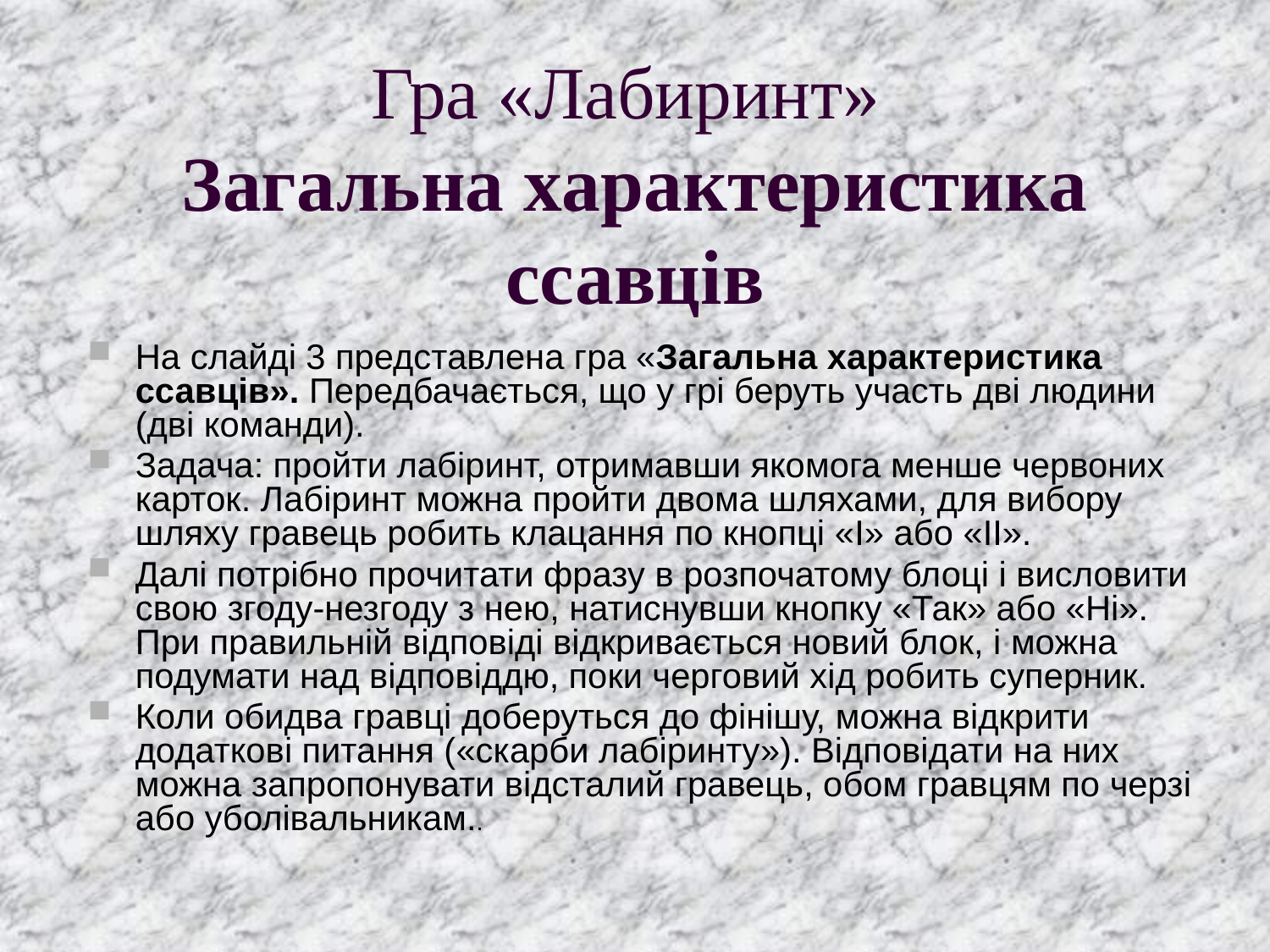

# Гра «Лабиринт» Загальна характеристика ссавців
На слайді 3 представлена ​​гра «Загальна характеристика ссавців». Передбачається, що у грі беруть участь дві людини (дві команди).
Задача: пройти лабіринт, отримавши якомога менше червоних карток. Лабіринт можна пройти двома шляхами, для вибору шляху гравець робить клацання по кнопці «I» або «II».
Далі потрібно прочитати фразу в розпочатому блоці і висловити свою згоду-незгоду з нею, натиснувши кнопку «Так» або «Ні». При правильній відповіді відкривається новий блок, і можна подумати над відповіддю, поки черговий хід робить суперник.
Коли обидва гравці доберуться до фінішу, можна відкрити додаткові питання («скарби лабіринту»). Відповідати на них можна запропонувати відсталий гравець, обом гравцям по черзі або уболівальникам..